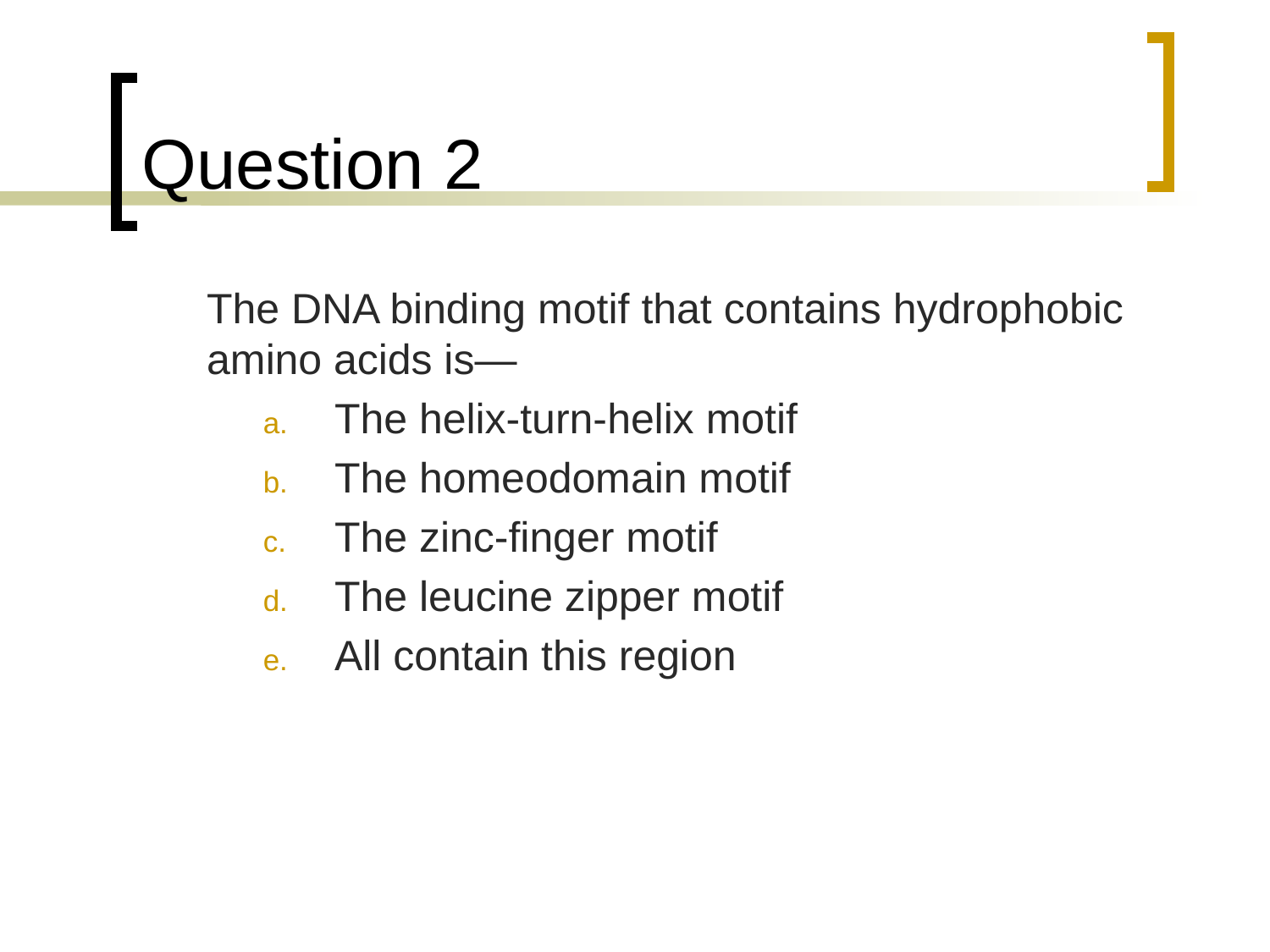

# Question 2
	The DNA binding motif that contains hydrophobic amino acids is—
The helix-turn-helix motif
The homeodomain motif
The zinc-finger motif
The leucine zipper motif
All contain this region